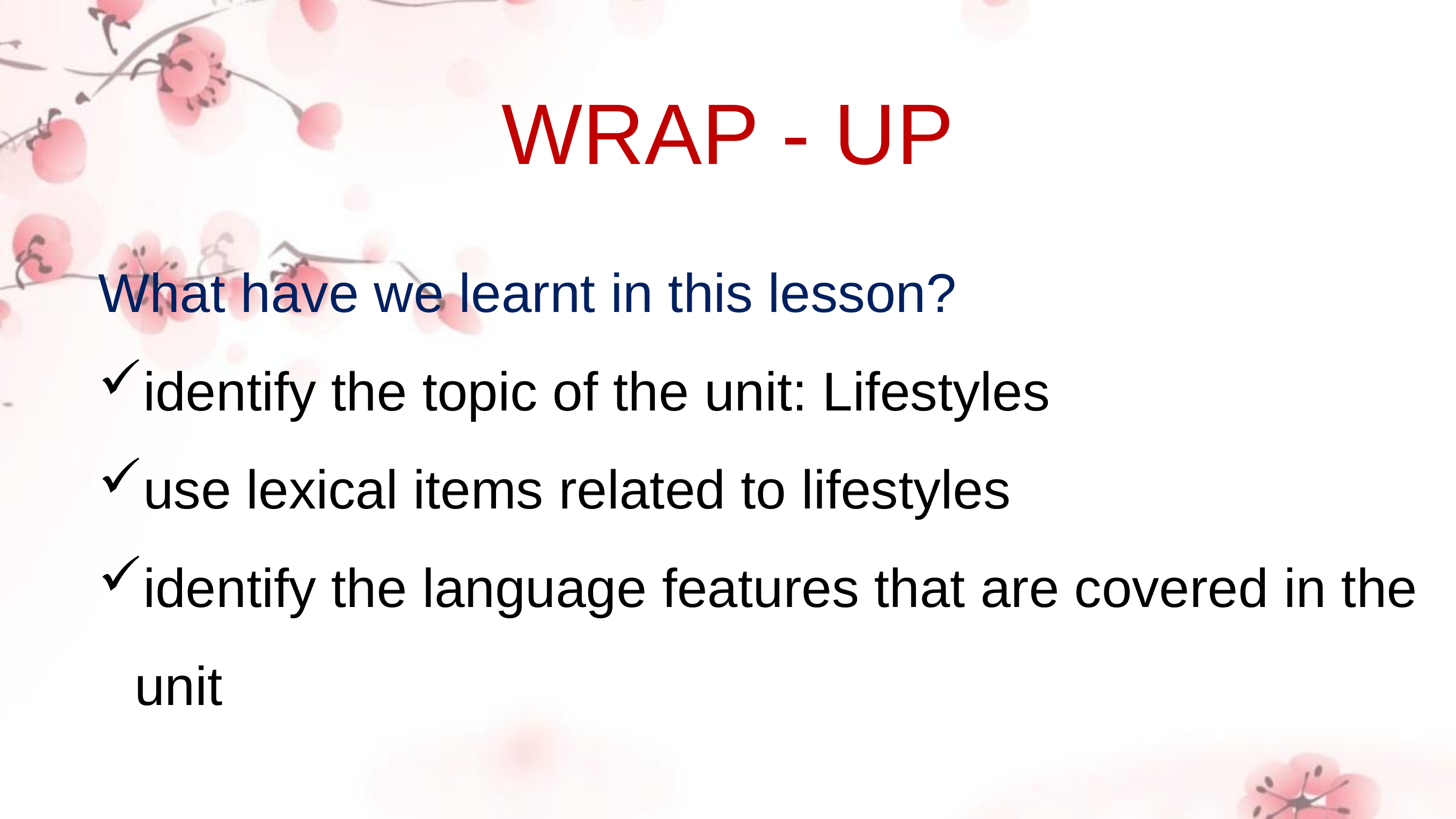

WRAP - UP
What have we learnt in this lesson?
identify the topic of the unit: Lifestyles
use lexical items related to lifestyles
identify the language features that are covered in the unit